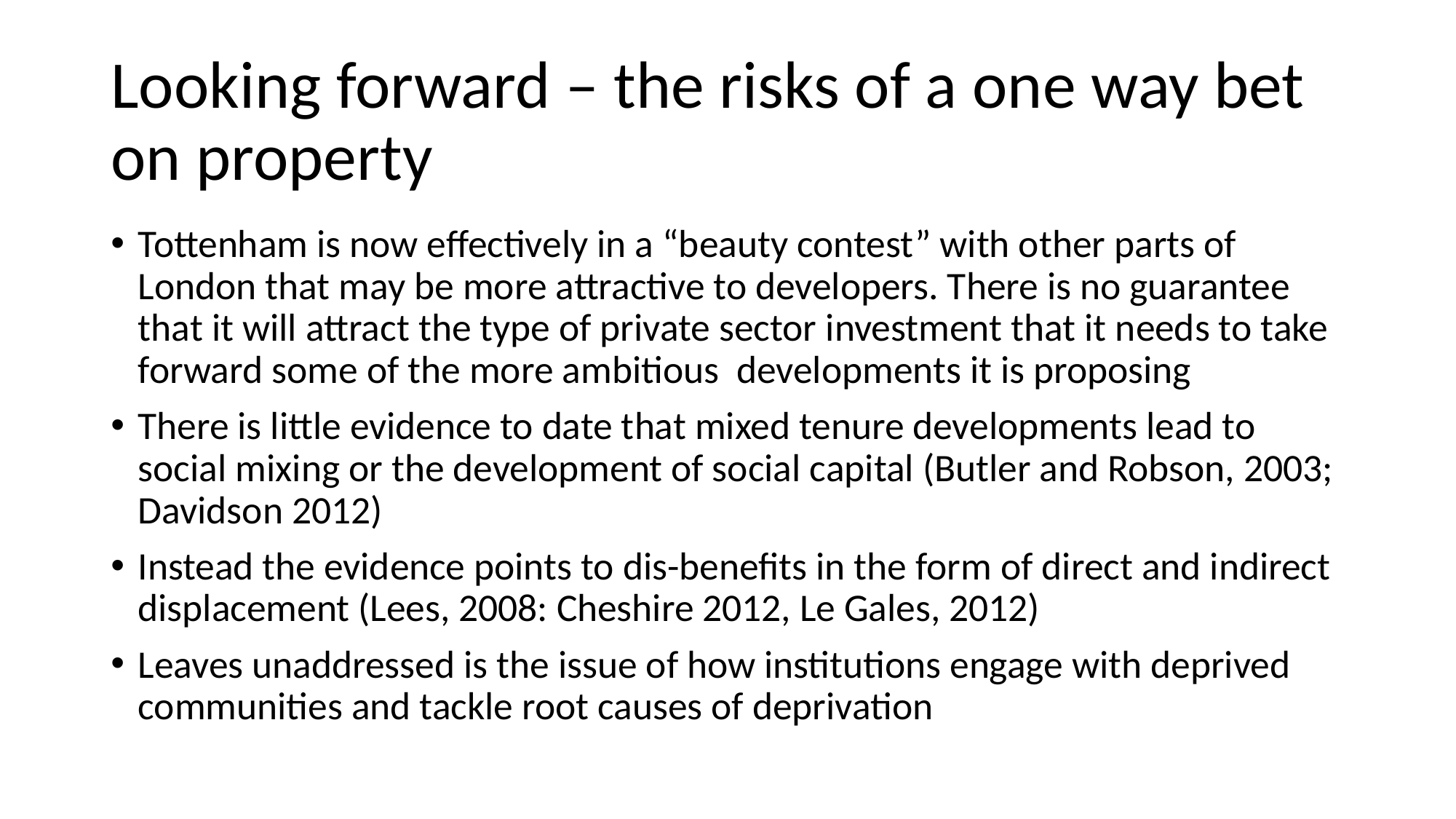

# Looking forward – the risks of a one way bet on property
Tottenham is now effectively in a “beauty contest” with other parts of London that may be more attractive to developers. There is no guarantee that it will attract the type of private sector investment that it needs to take forward some of the more ambitious  developments it is proposing
There is little evidence to date that mixed tenure developments lead to social mixing or the development of social capital (Butler and Robson, 2003; Davidson 2012)
Instead the evidence points to dis-benefits in the form of direct and indirect displacement (Lees, 2008: Cheshire 2012, Le Gales, 2012)
Leaves unaddressed is the issue of how institutions engage with deprived communities and tackle root causes of deprivation